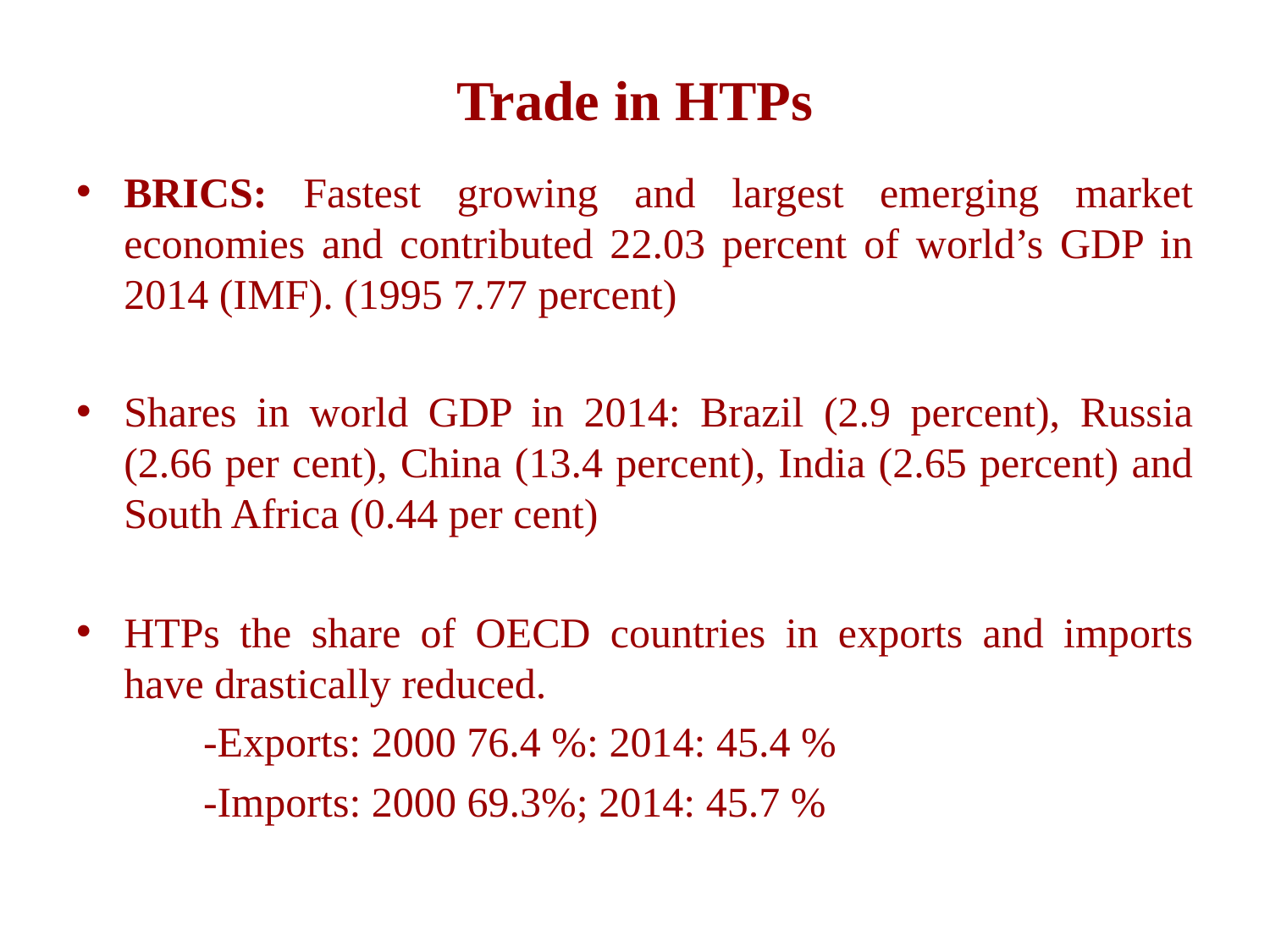

# Trade in HTPs
BRICS: Fastest growing and largest emerging market economies and contributed 22.03 percent of world’s GDP in 2014 (IMF). (1995 7.77 percent)

Shares in world GDP in 2014: Brazil (2.9 percent), Russia (2.66 per cent), China (13.4 percent), India (2.65 percent) and South Africa (0.44 per cent)

HTPs the share of OECD countries in exports and imports have drastically reduced.
	-Exports: 2000 76.4 %: 2014: 45.4 %
	-Imports: 2000 69.3%; 2014: 45.7 %